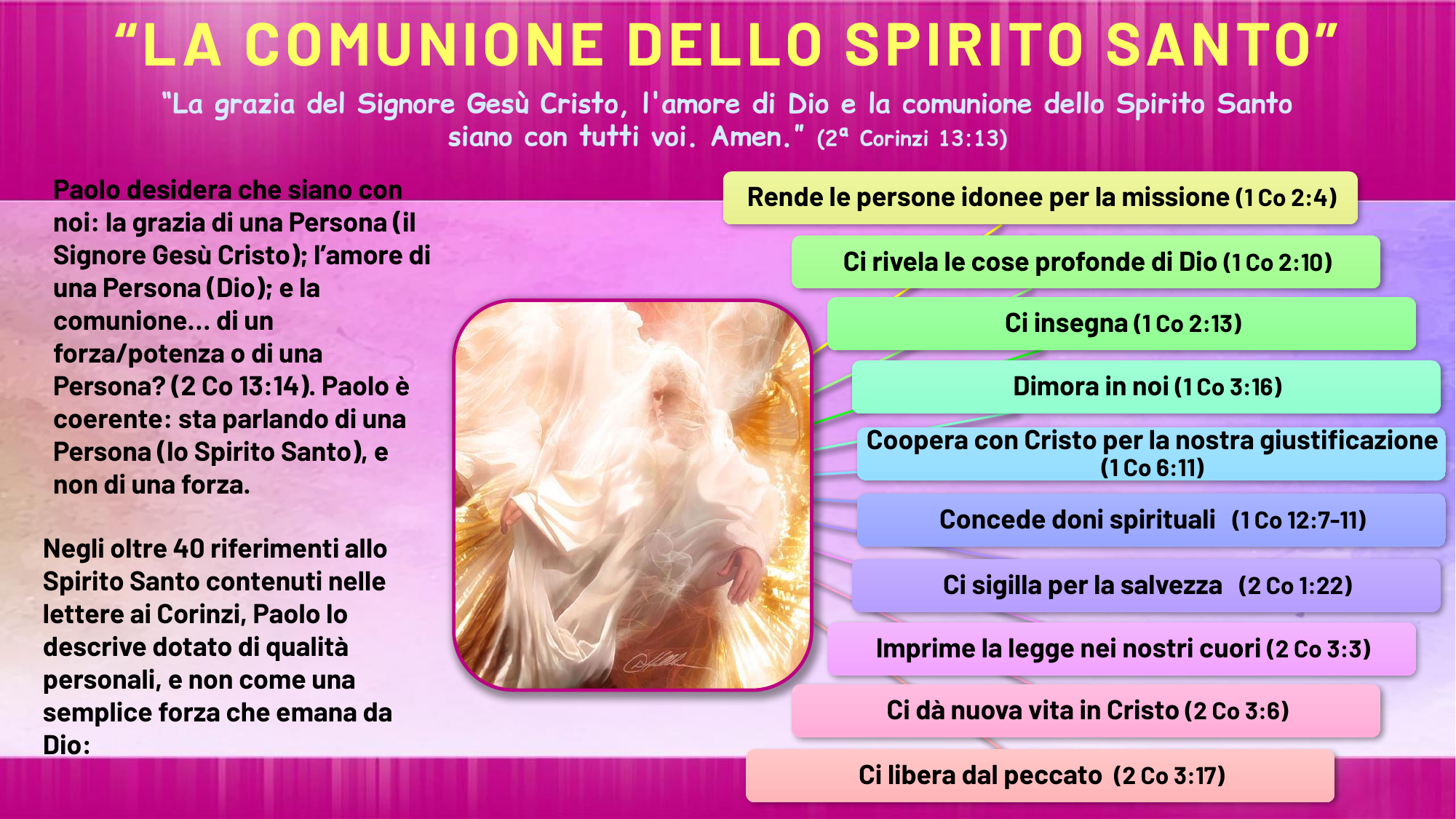

“LA COMUNIONE DELLO SPIRITO SANTO”
“La grazia del Signore Gesù Cristo, l'amore di Dio e la comunione dello Spirito Santo siano con tutti voi. Amen.” (2ª Corinzi 13:13)
Paolo desidera che siano con noi: la grazia di una Persona (il Signore Gesù Cristo); l’amore di una Persona (Dio); e la comunione… di un forza/potenza o di una Persona? (2 Co 13:14). Paolo è coerente: sta parlando di una Persona (lo Spirito Santo), e non di una forza.
Rende le persone idonee per la missione (1 Co 2:4)
Ci rivela le cose profonde di Dio (1 Co 2:10)
Ci insegna (1 Co 2:13)
Dimora in noi (1 Co 3:16)
Coopera con Cristo per la nostra giustificazione (1 Co 6:11)
Concede doni spirituali   (1 Co 12:7-11)
Ci sigilla per la salvezza   (2 Co 1:22)
Imprime la legge nei nostri cuori (2 Co 3:3)
Ci dà nuova vita in Cristo (2 Co 3:6)
Ci libera dal peccato  (2 Co 3:17)
Negli oltre 40 riferimenti allo Spirito Santo contenuti nelle lettere ai Corinzi, Paolo lo descrive dotato di qualità personali, e non come una semplice forza che emana da Dio: